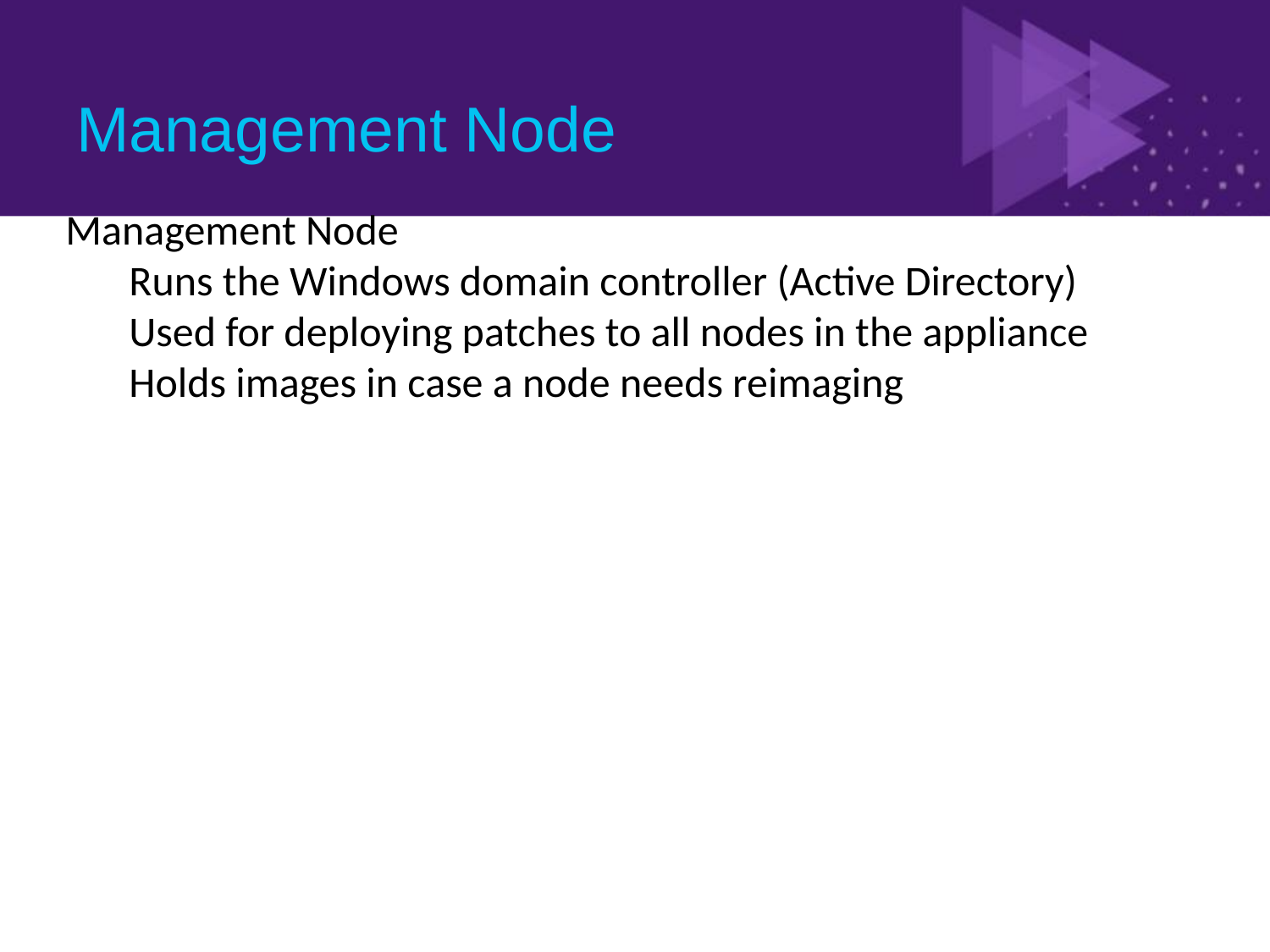

# Management Node
Management Node
Runs the Windows domain controller (Active Directory)
Used for deploying patches to all nodes in the appliance
Holds images in case a node needs reimaging

Microsoft Confidential